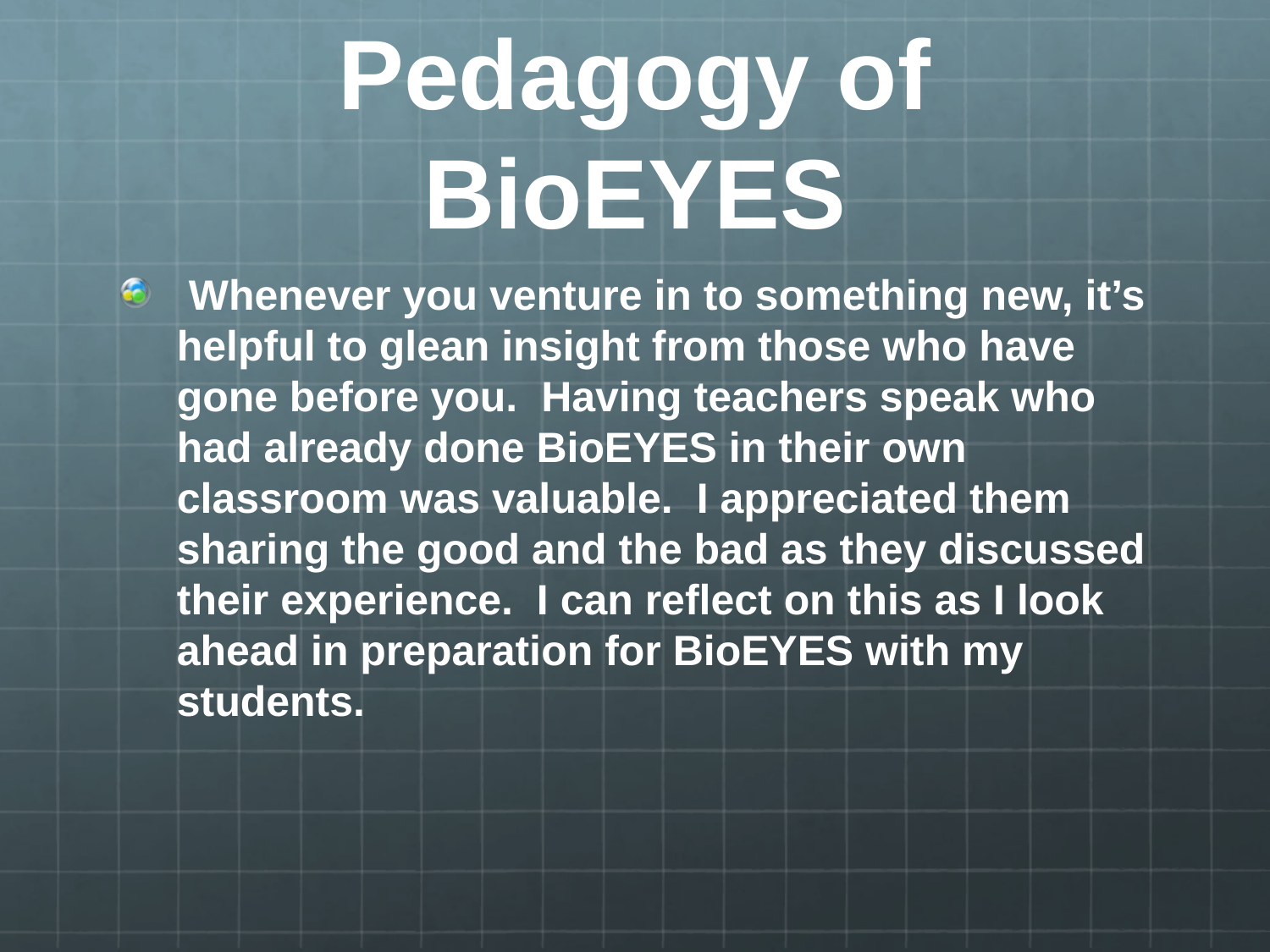

# Pedagogy of BioEYES
 Whenever you venture in to something new, it’s helpful to glean insight from those who have gone before you.  Having teachers speak who had already done BioEYES in their own classroom was valuable.  I appreciated them sharing the good and the bad as they discussed their experience.  I can reflect on this as I look ahead in preparation for BioEYES with my students.